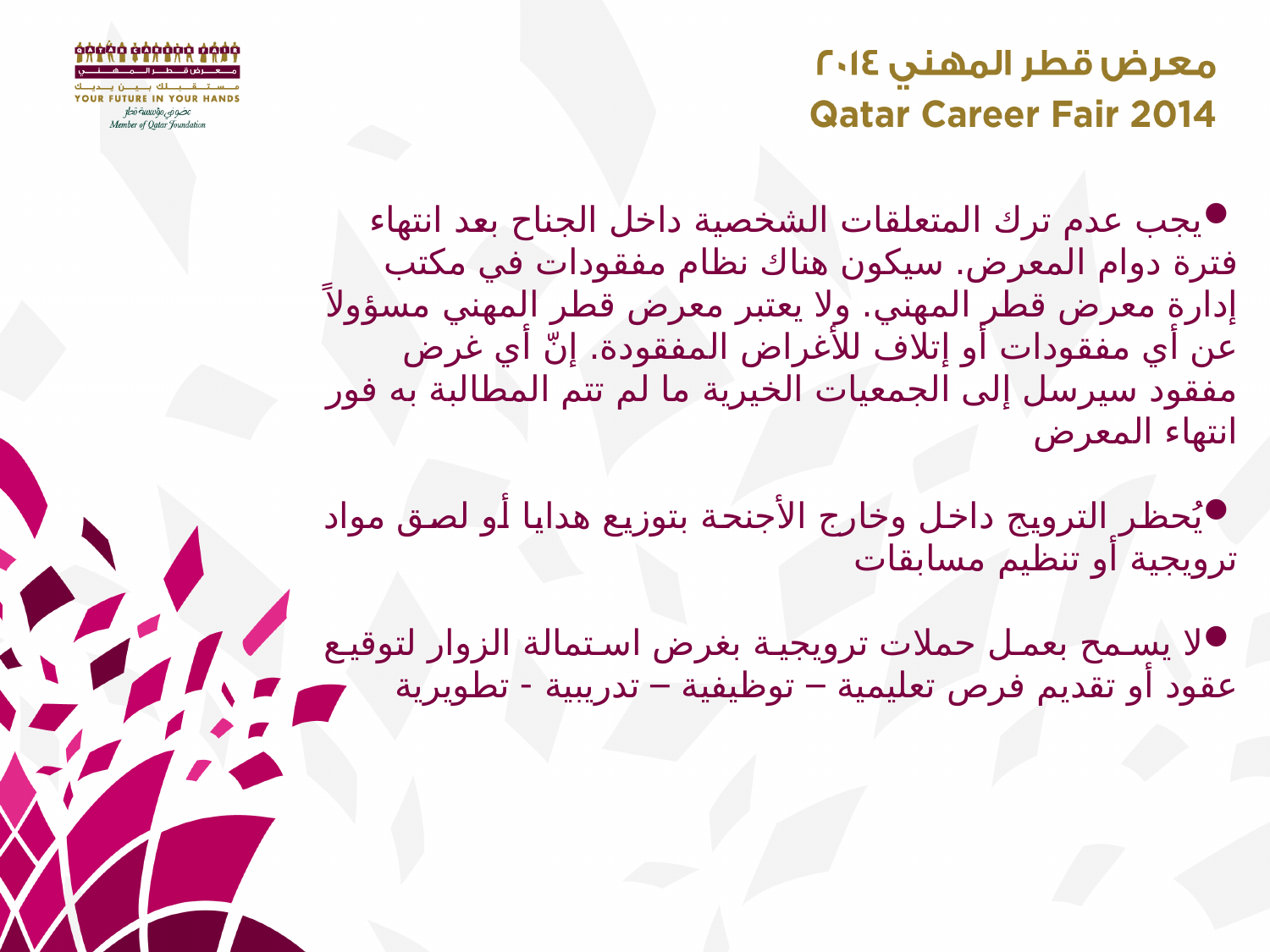

يجب عدم ترك المتعلقات الشخصية داخل الجناح بعد انتهاء فترة دوام المعرض. سيكون هناك نظام مفقودات في مكتب إدارة معرض قطر المهني. ولا يعتبر معرض قطر المهني مسؤولاً عن أي مفقودات أو إتلاف للأغراض المفقودة. إنّ أي غرض مفقود سيرسل إلى الجمعيات الخيرية ما لم تتم المطالبة به فور انتهاء المعرض
يُحظر الترويج داخل وخارج الأجنحة بتوزيع هدايا أو لصق مواد ترويجية أو تنظيم مسابقات

لا يسمح بعمل حملات ترويجية بغرض استمالة الزوار لتوقيع عقود أو تقديم فرص تعليمية – توظيفية – تدريبية - تطويرية